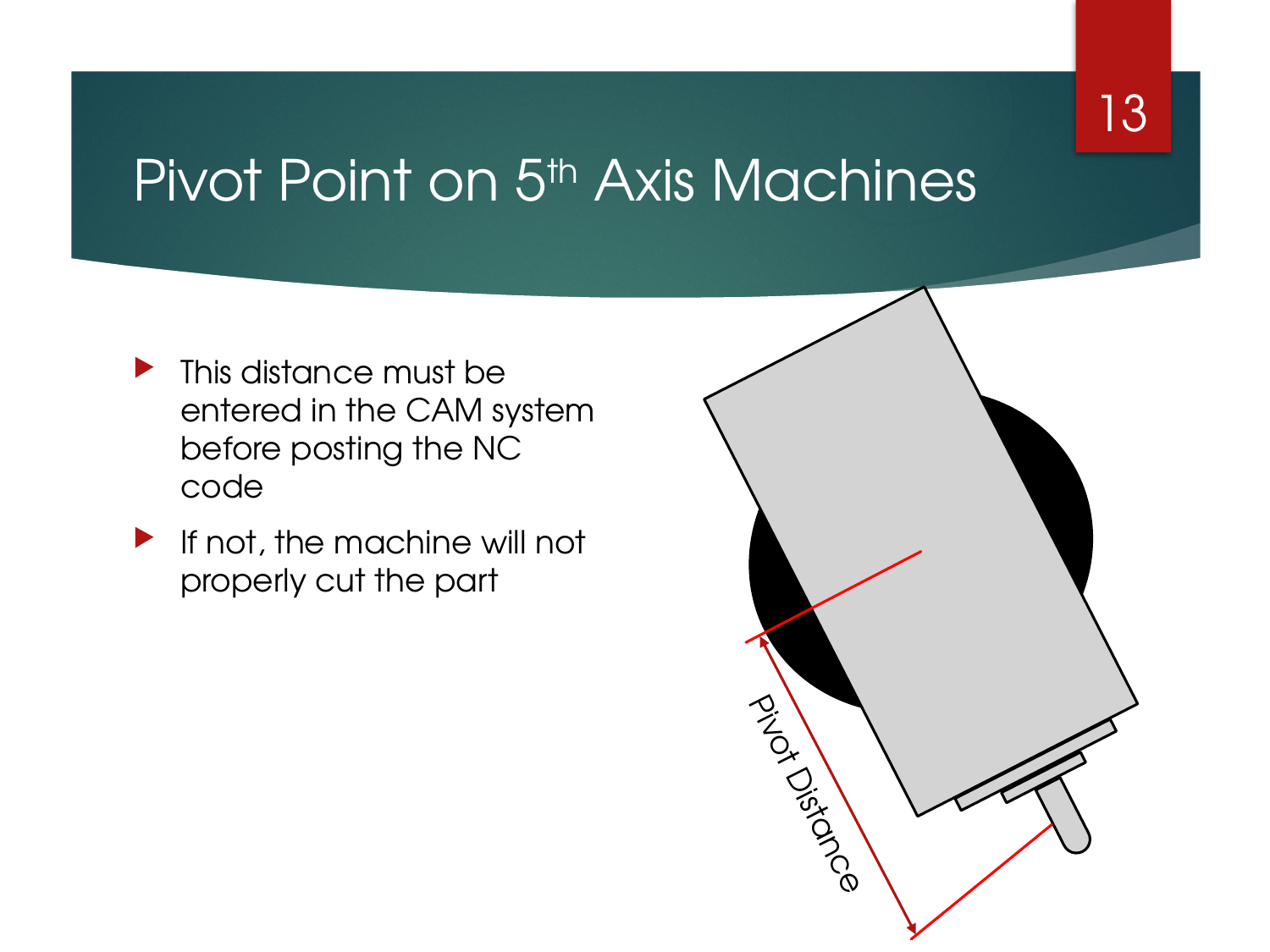

13
# Pivot Point on 5th Axis Machines

This distance must be entered in the CAM system before posting the NC code
If not, the machine will not properly cut the part

Pivot Distance